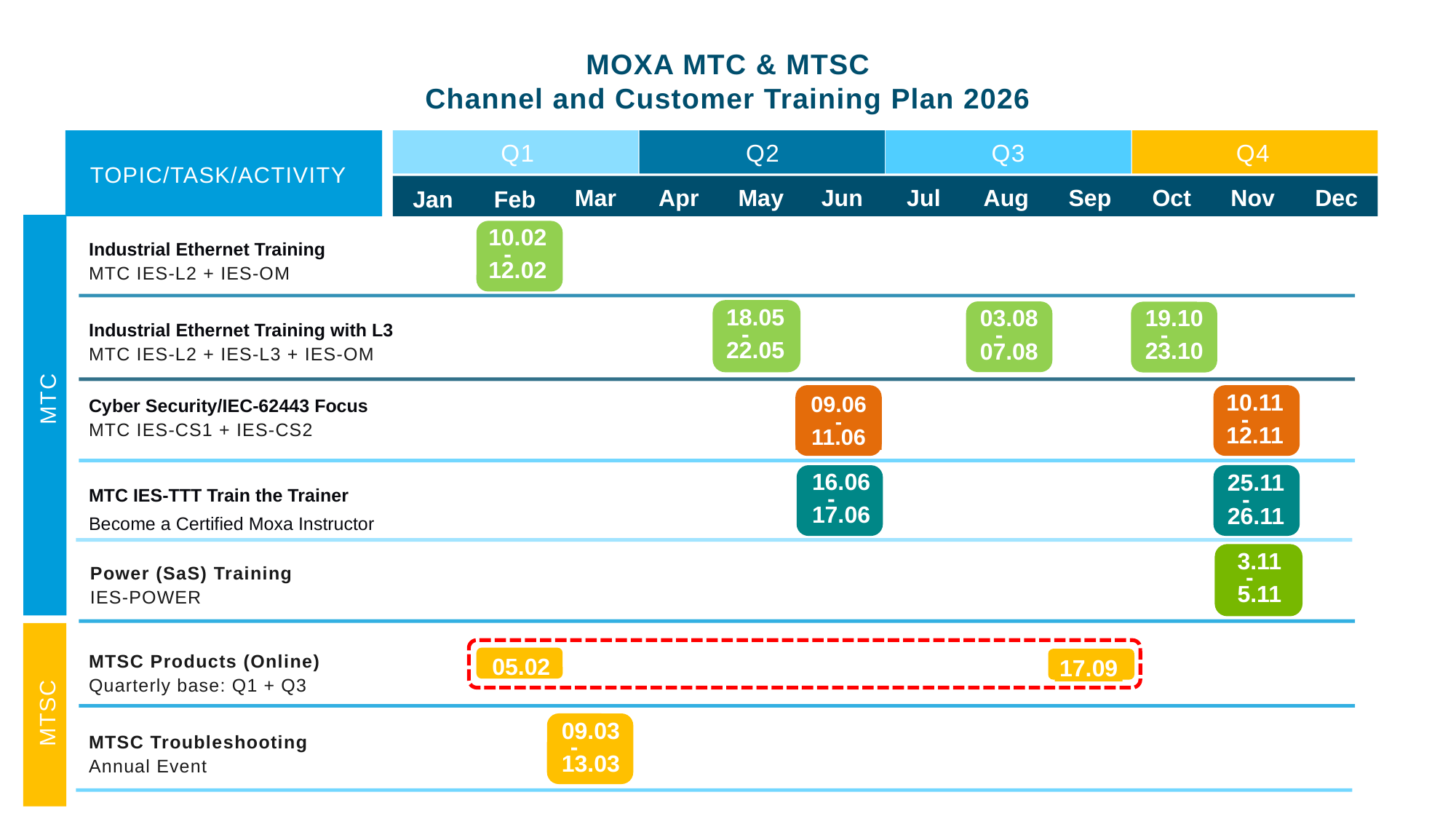

MOXA MTC & MTSC
Channel and Customer Training Plan 2026

Q1
Q2
Q3
Q4
TOPIC/TASK/ACTIVITY

Mar
Apr
May
Jun
Jul
Aug
Sep
Oct
Nov
Dec
Jan
Feb

Industrial Ethernet Training
MTC IES-L2 + IES-OM
10.02
-    12.02

Industrial Ethernet Training with L3
MTC IES-L2 + IES-L3 + IES-OM
18.05
 -
22.05
19.10
 -
23.10
03.08
 -
07.08

MTC

Cyber Security/IEC-62443 Focus
MTC IES-CS1 + IES-CS2
10.11
 -
12.11
09.06
-
11.06

MTC IES-TTT Train the Trainer
Become a Certified Moxa Instructor
23.06
 -
24.06
16.06
 -
17.06
25.11
 -
26.11

Power (SaS) Training
IES-POWER
3.11
 -
5.11

MTSC Products (Online)
Quarterly base: Q1 + Q3

05.02

17.09
15.05

MTSC Troubleshooting
Annual Event
09.03
 -
13.03

MTSC